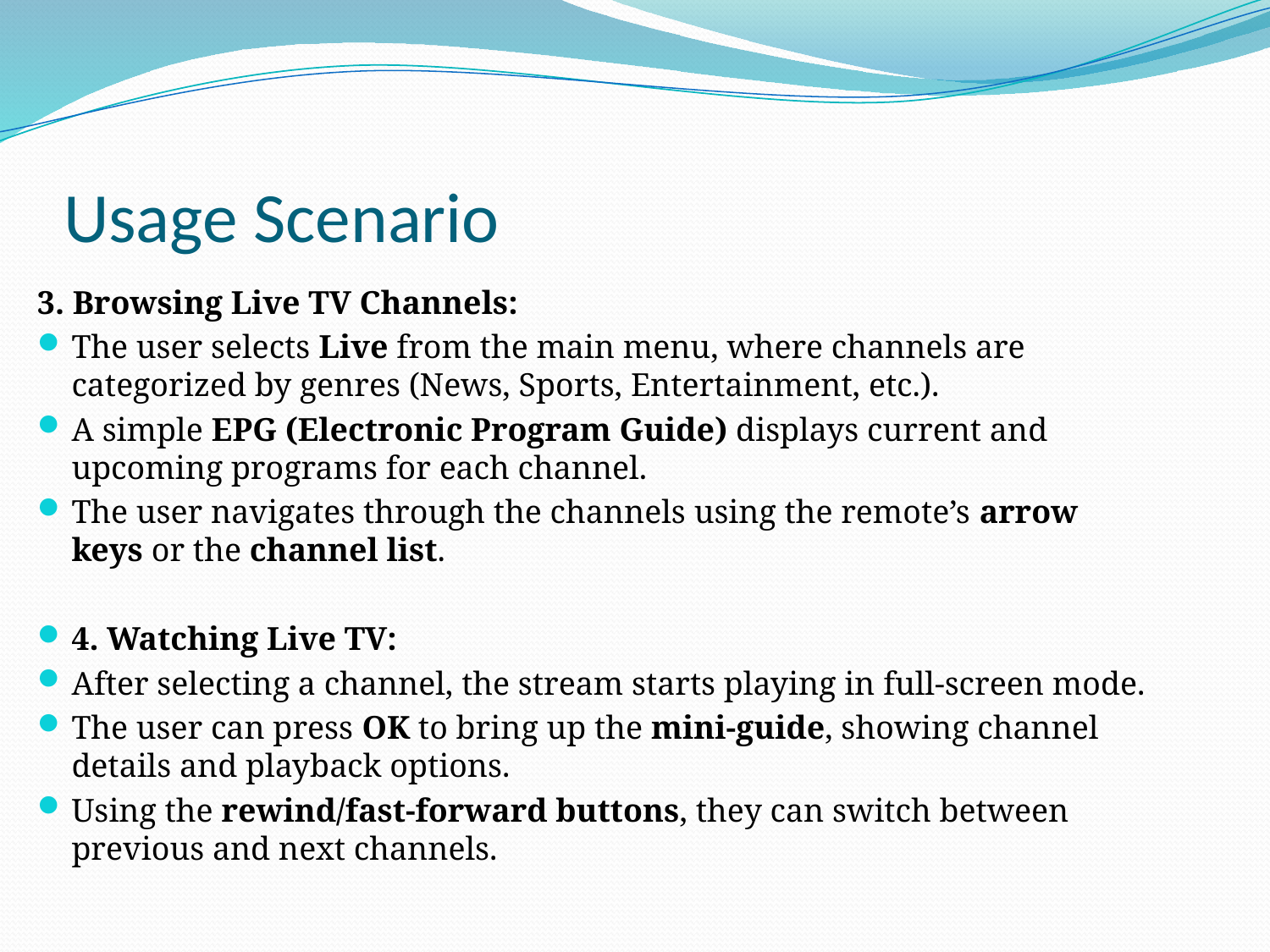

# Usage Scenario
3. Browsing Live TV Channels:
The user selects Live from the main menu, where channels are categorized by genres (News, Sports, Entertainment, etc.).
A simple EPG (Electronic Program Guide) displays current and upcoming programs for each channel.
The user navigates through the channels using the remote’s arrow keys or the channel list.

4. Watching Live TV:
After selecting a channel, the stream starts playing in full-screen mode.
The user can press OK to bring up the mini-guide, showing channel details and playback options.
Using the rewind/fast-forward buttons, they can switch between previous and next channels.